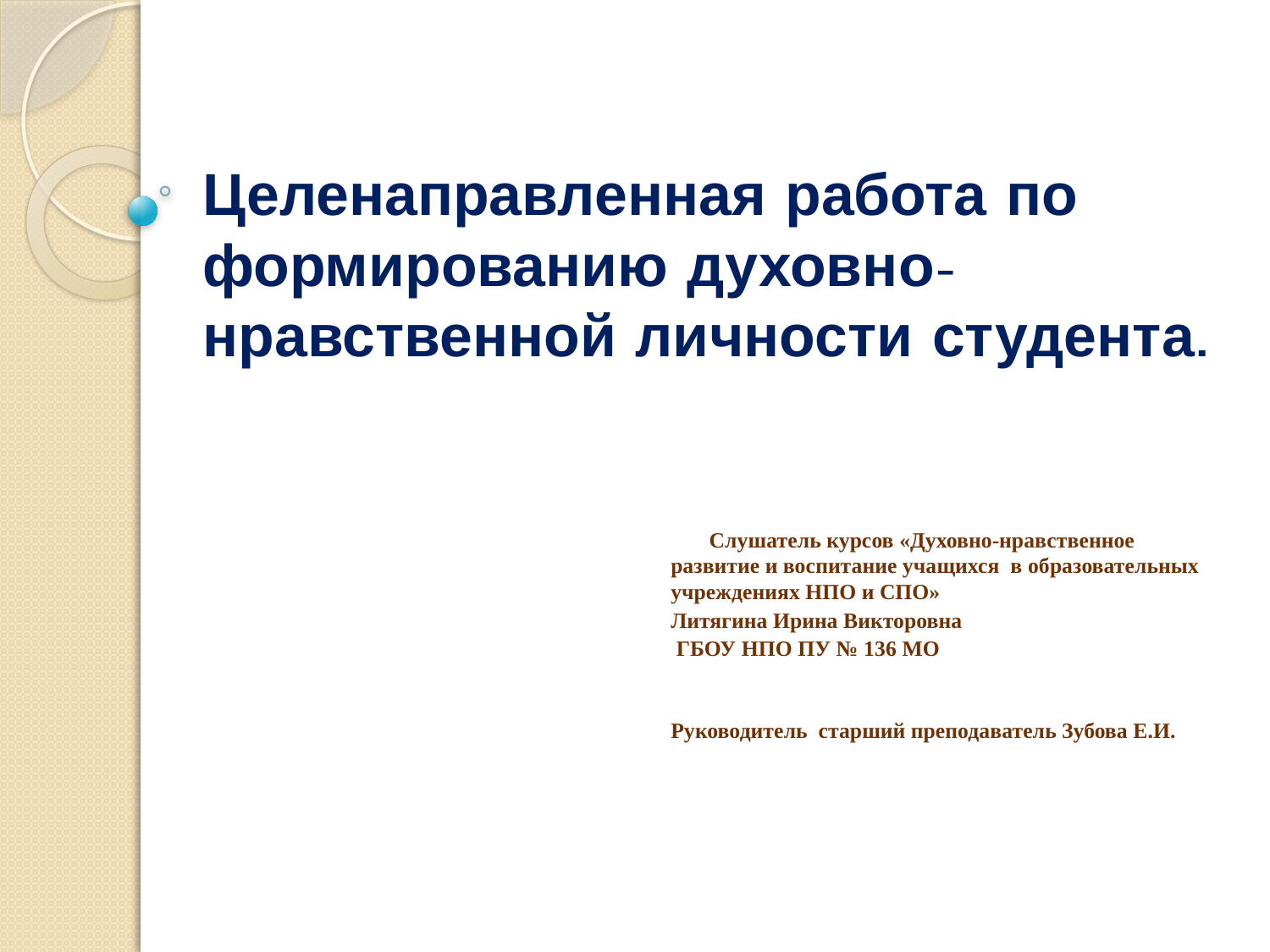

# Целенаправленная работа по формированию духовно-нравственной личности студента.
       Слушатель курсов «Духовно-нравственное развитие и воспитание учащихся  в образовательных учреждениях НПО и СПО»
Литягина Ирина Викторовна
 ГБОУ НПО ПУ № 136 МО

Руководитель  старший преподаватель Зубова Е.И.